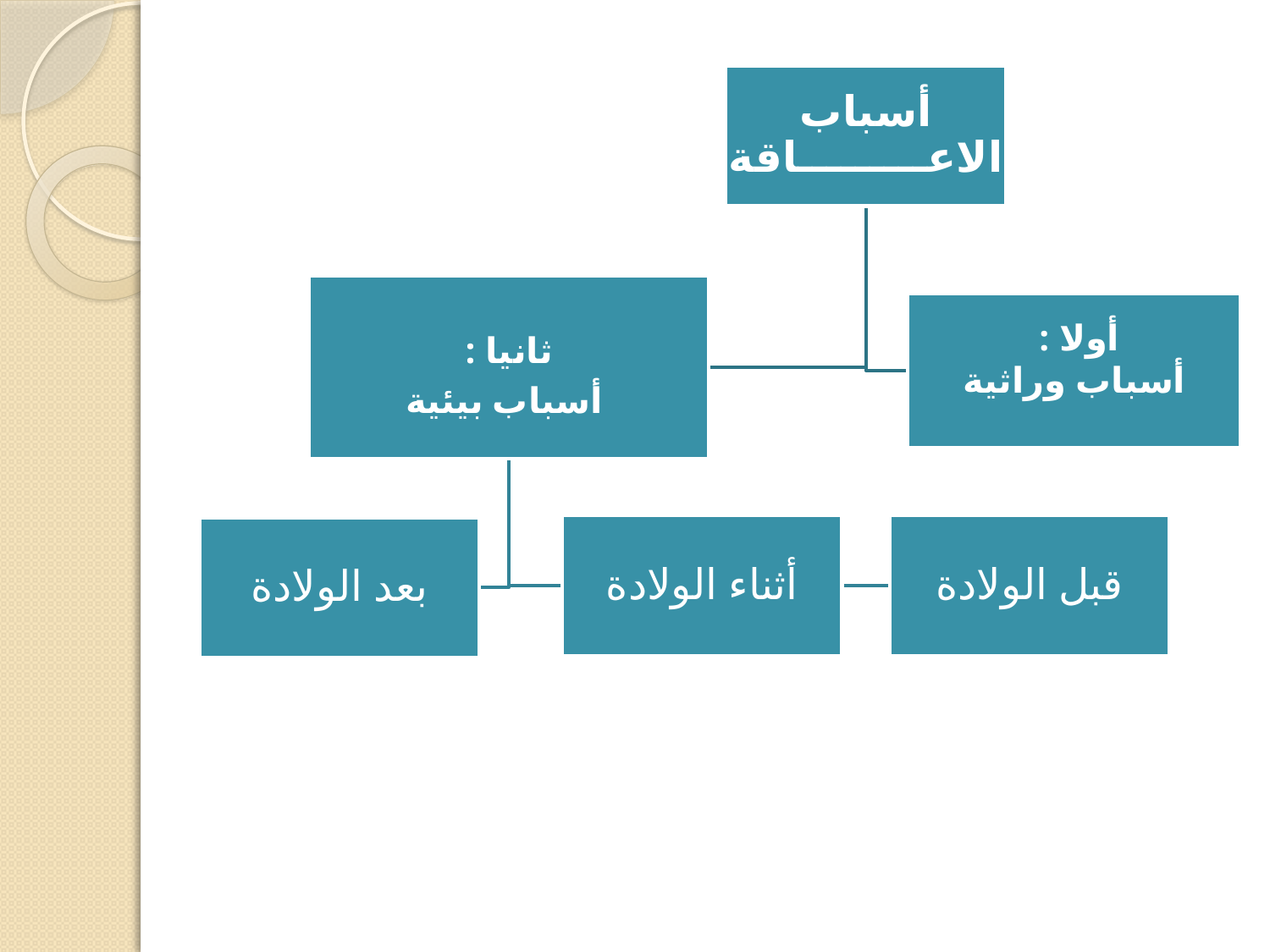

أسباب الاعـــــــــاقة

ثانيا :
 أسباب بيئية

أثناء الولادة
بعد الولادة
قبل الولادة

أولا :
أسباب وراثية